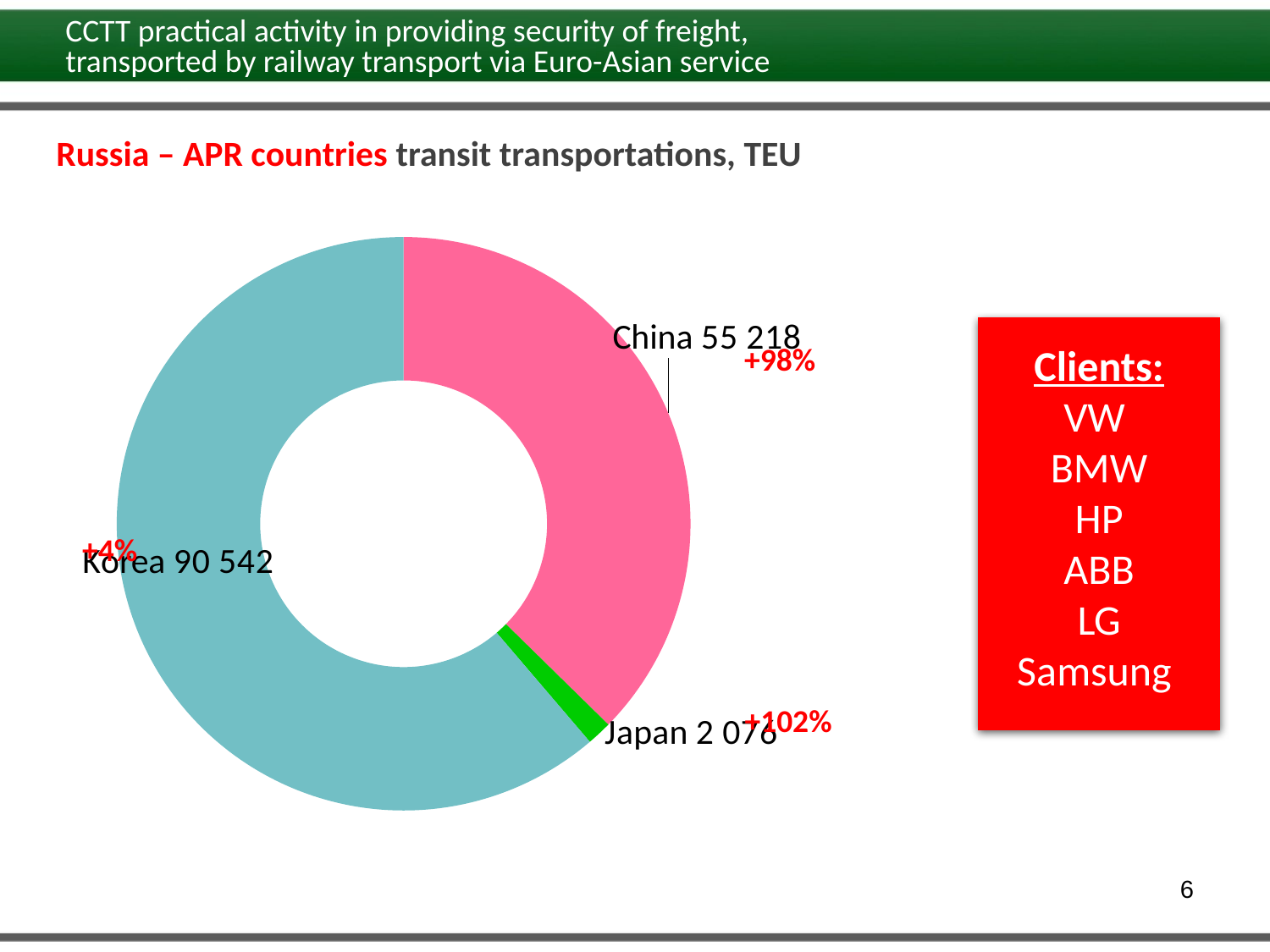

CCTT practical activity in providing security of freight, transported by railway transport via Euro-Asian service
Russia – APR countries transit transportations, TEU

### Chart

| Category | International transportation |
|---|---|
| China | 55218.0 |
| Japan | 2076.0 |
| Korea | 90542.0 |
Clients:
VW
BMW
HP
ABB
LG
Samsung
+98%
+4%
+102%
6